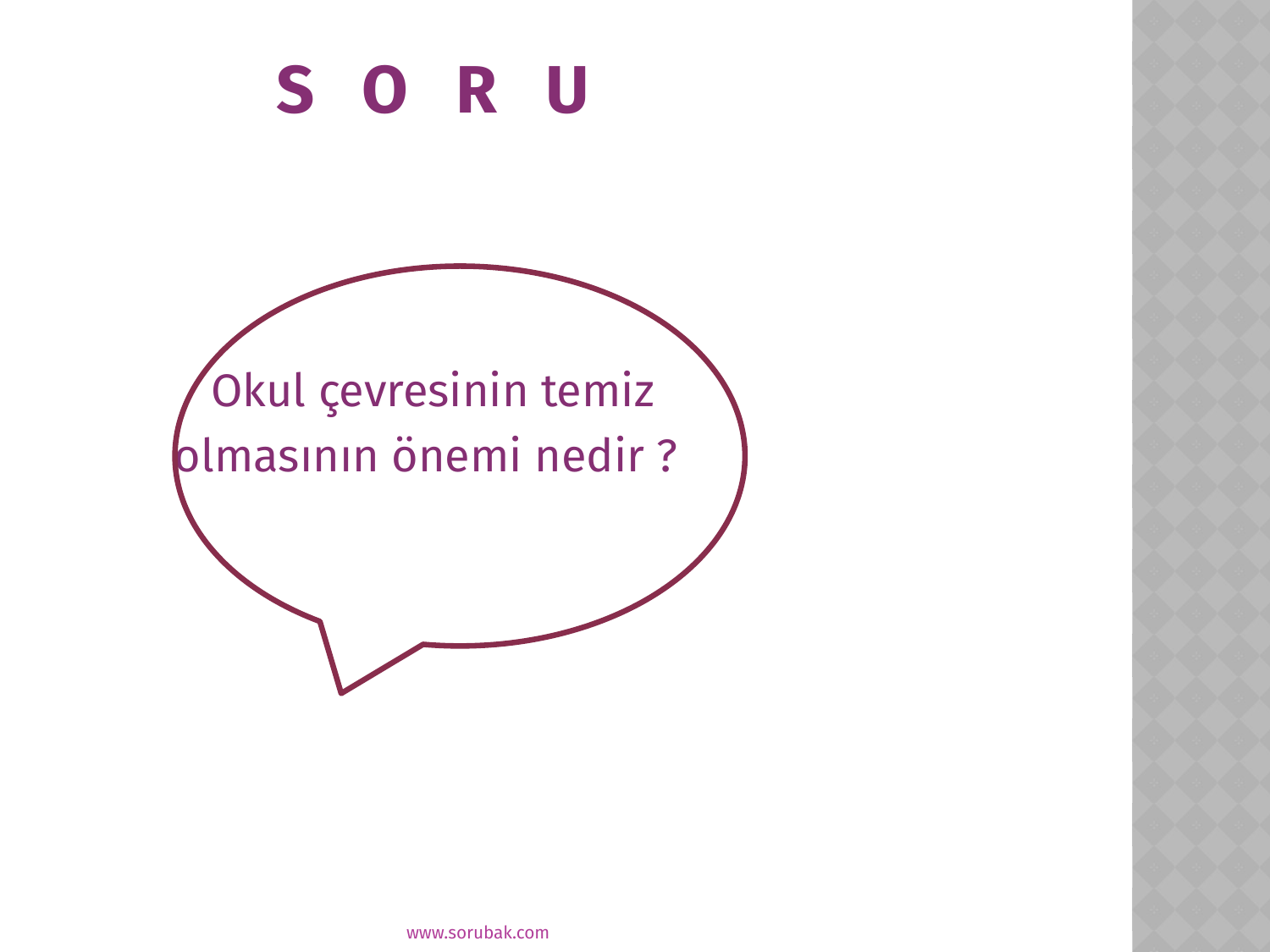

# S   O   R   U

           Okul çevresinin temiz
        olmasının önemi nedir ?

www.sorubak.com